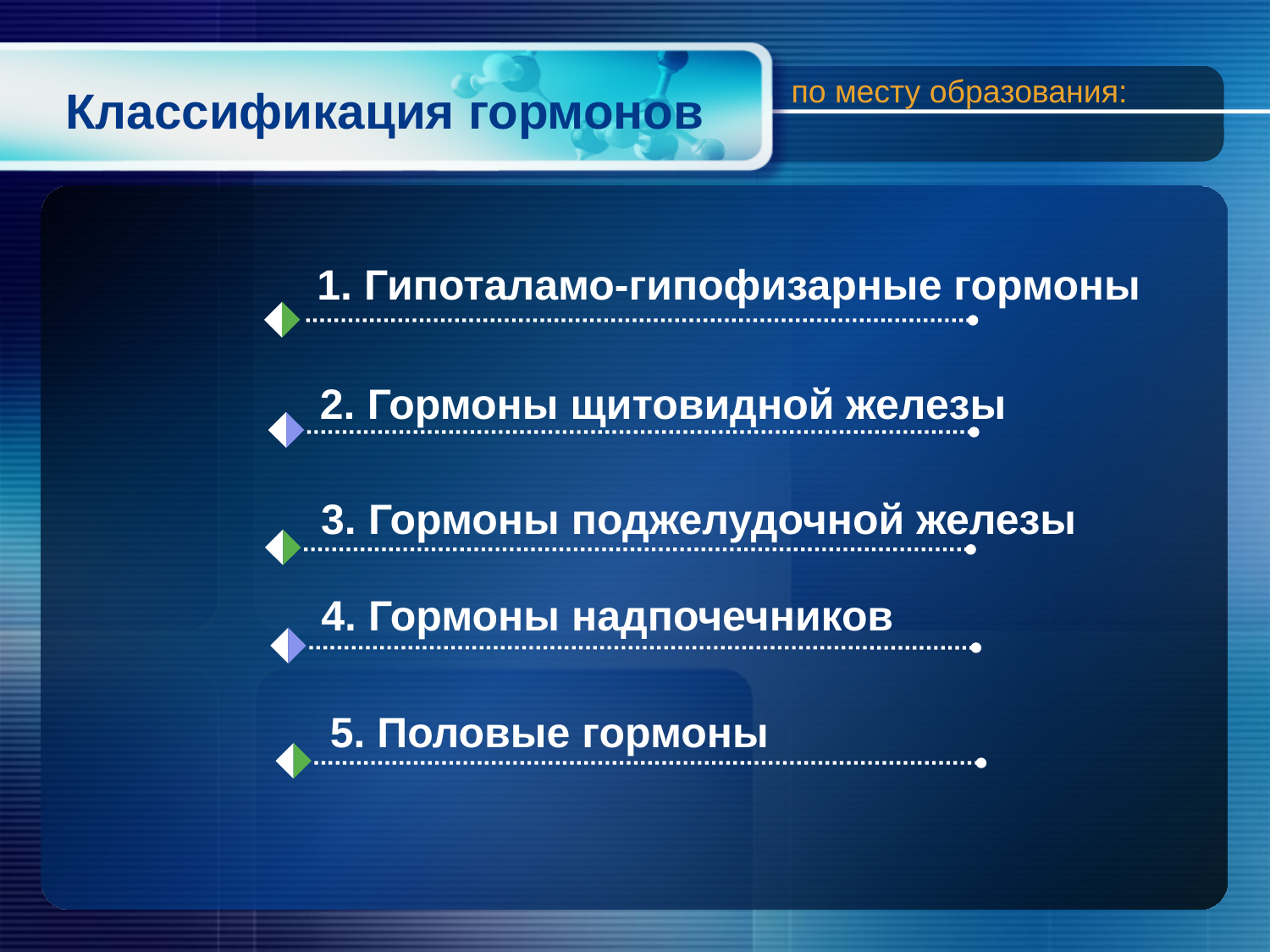

по месту образования:
# Классификация гормонов
1. Гипоталамо-гипофизарные гормоны

2. Гормоны щитовидной железы

3. Гормоны поджелудочной железы

4. Гормоны надпочечников

5. Половые гормоны